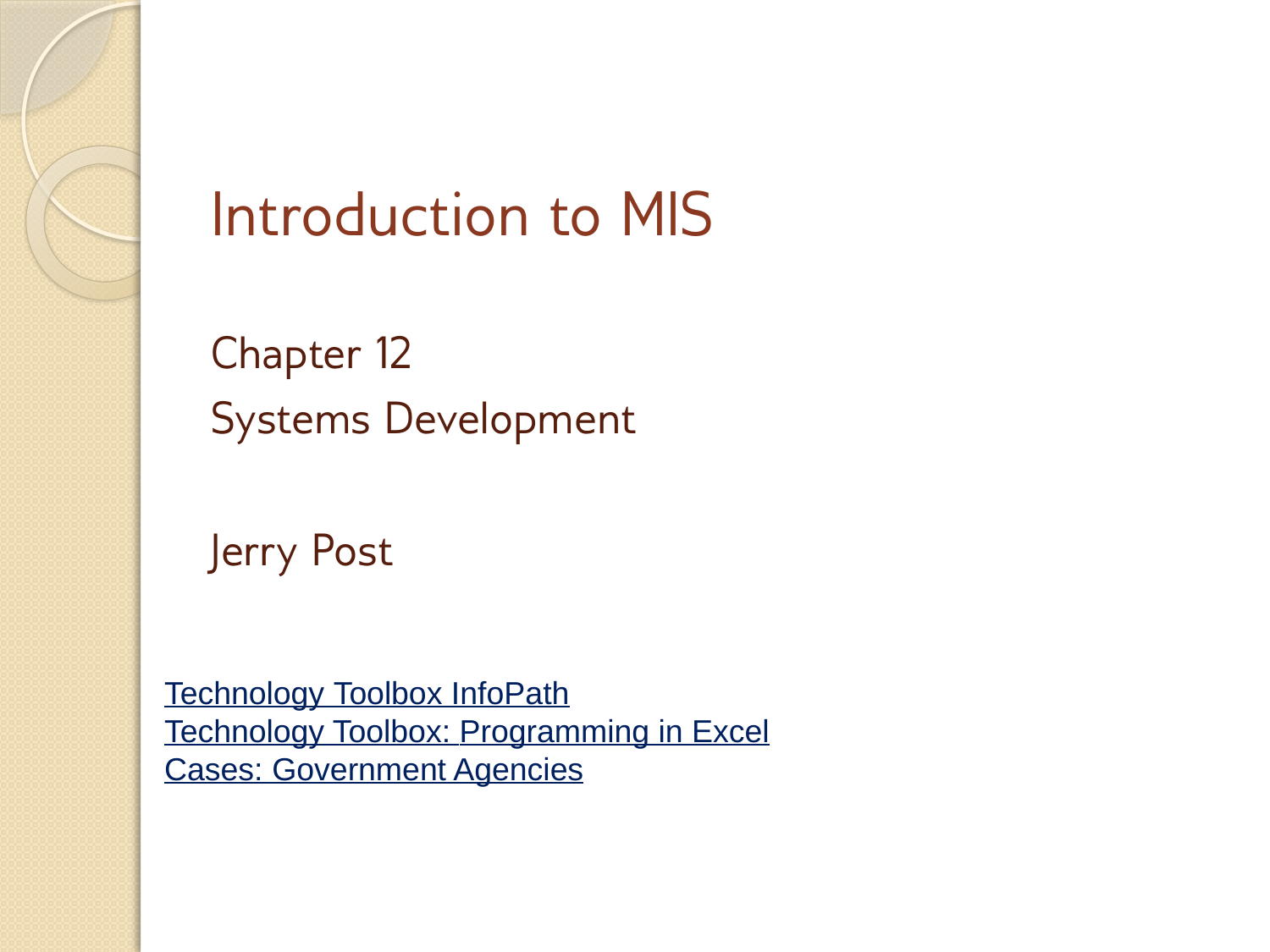

# Introduction to MIS

Chapter 12
Systems Development

Jerry Post
Technology Toolbox InfoPath
Technology Toolbox: Programming in Excel
Cases: Government Agencies